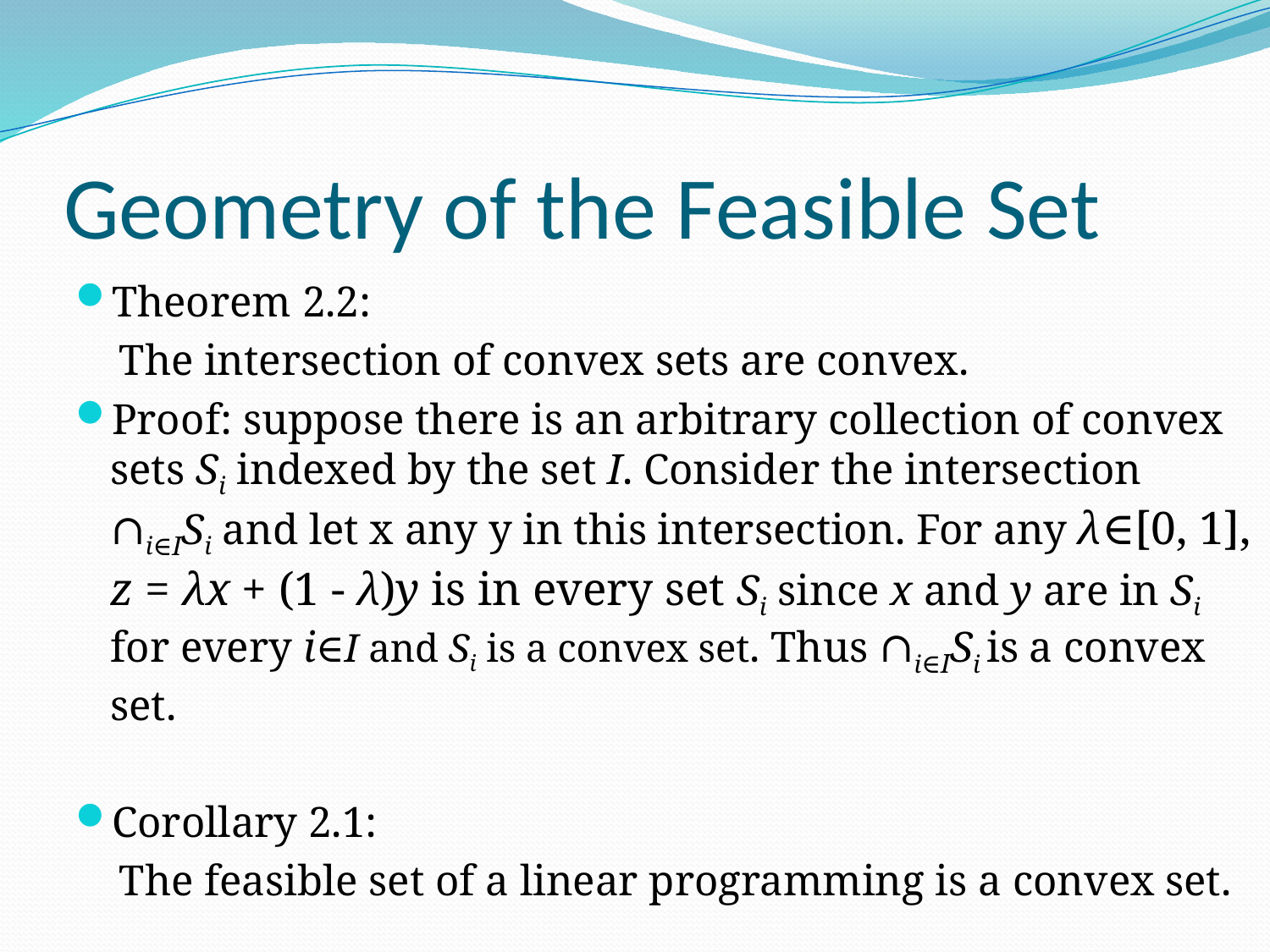

# Geometry of the Feasible Set
Theorem 2.2:
    The intersection of convex sets are convex.
Proof: suppose there is an arbitrary collection of convex sets Si indexed by the set I. Consider the intersection     ∩i∈ISi and let x any y in this intersection. For any λ∈[0, 1], z = λx + (1 - λ)y is in every set Si since x and y are in Si for every i∈I and Si is a convex set. Thus ∩i∈ISi is a convex set.

Corollary 2.1:
    The feasible set of a linear programming is a convex set.